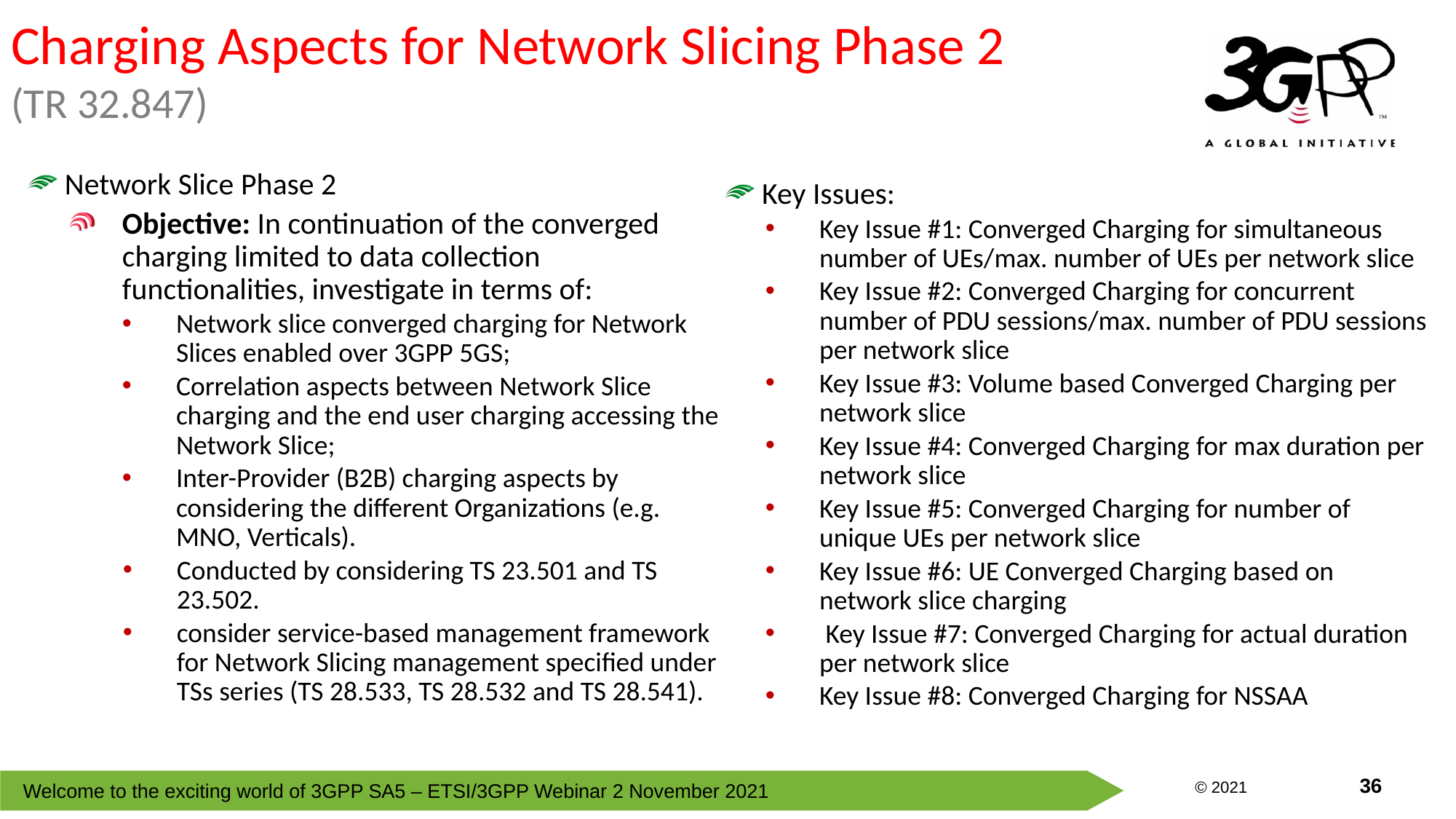

Charging Aspects for Network Slicing Phase 2
(TR 32.847)
 Network Slice Phase 2
Objective: In continuation of the converged charging limited to data collection functionalities, investigate in terms of:
Network slice converged charging for Network Slices enabled over 3GPP 5GS;
Correlation aspects between Network Slice charging and the end user charging accessing the Network Slice;
Inter-Provider (B2B) charging aspects by considering the different Organizations (e.g. MNO, Verticals).
Conducted by considering TS 23.501 and TS 23.502.
consider service-based management framework for Network Slicing management specified under TSs series (TS 28.533, TS 28.532 and TS 28.541).

 Key Issues:
Key Issue #1: Converged Charging for simultaneous number of UEs/max. number of UEs per network slice
Key Issue #2: Converged Charging for concurrent number of PDU sessions/max. number of PDU sessions per network slice
Key Issue #3: Volume based Converged Charging per network slice
Key Issue #4: Converged Charging for max duration per network slice
Key Issue #5: Converged Charging for number of unique UEs per network slice
Key Issue #6: UE Converged Charging based on network slice charging
 Key Issue #7: Converged Charging for actual duration per network slice
Key Issue #8: Converged Charging for NSSAA